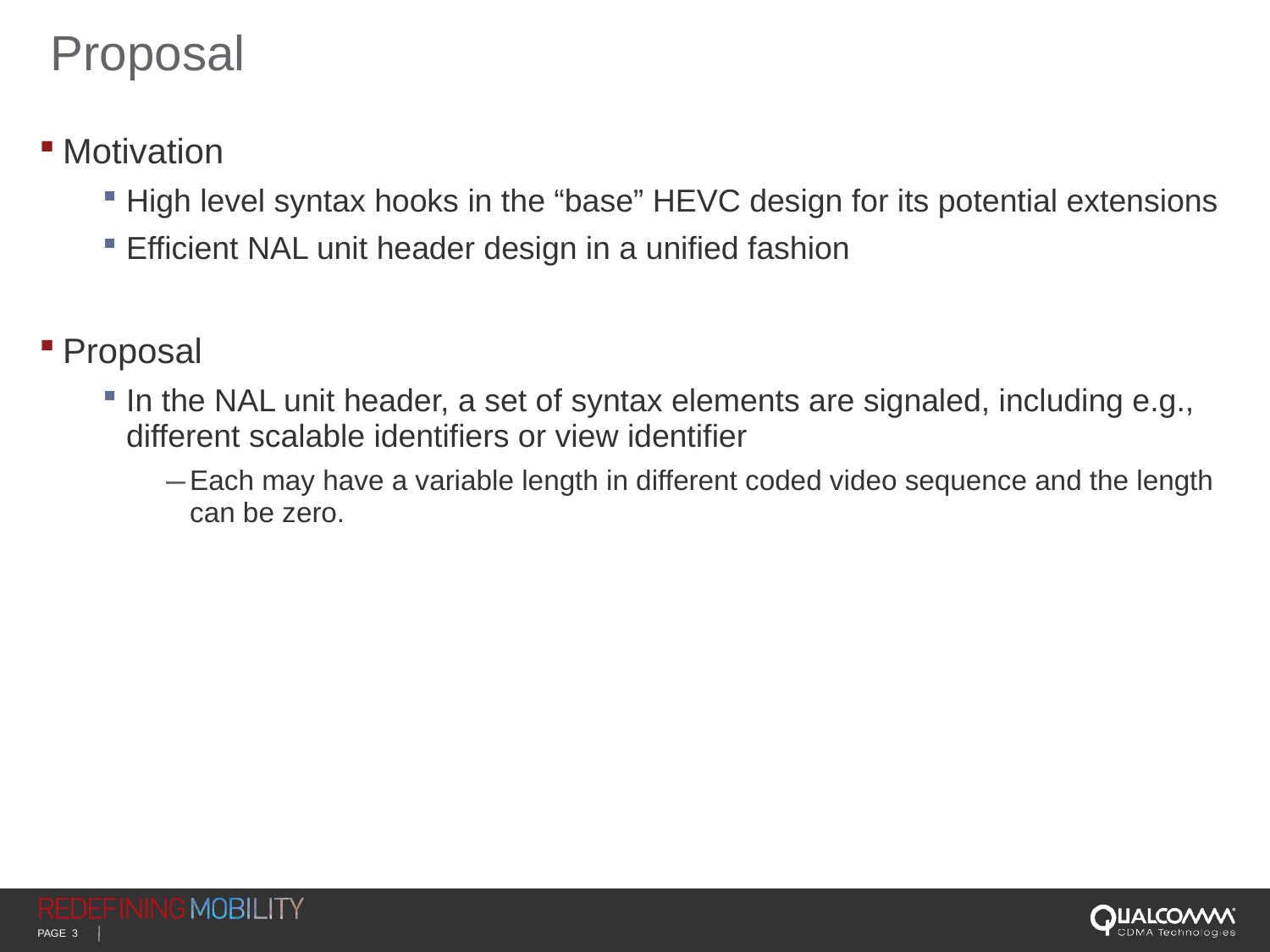

# Proposal
Motivation
High level syntax hooks in the “base” HEVC design for its potential extensions
Efficient NAL unit header design in a unified fashion

Proposal
In the NAL unit header, a set of syntax elements are signaled, including e.g., different scalable identifiers or view identifier
Each may have a variable length in different coded video sequence and the length can be zero.